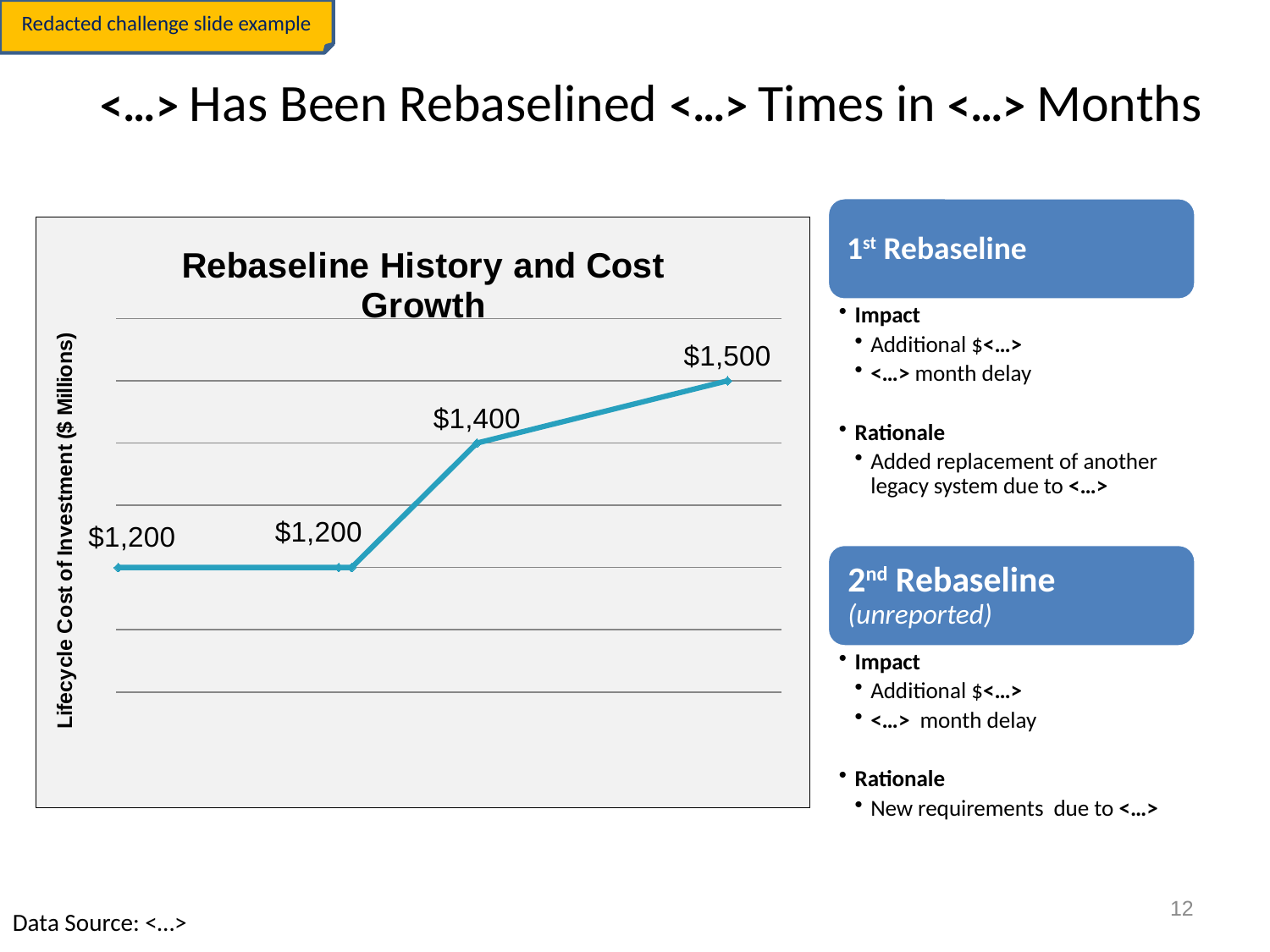

Redacted challenge slide example
# <…> Has Been Rebaselined <…> Times in <…> Months
1st Rebaseline
Impact
Additional $<…>
<…> month delay

Rationale
Added replacement of another legacy system due to <…>

2nd Rebaseline (unreported)
Impact
Additional $<…>
<…>  month delay

Rationale
New requirements  due to <…>

### Chart: Rebaseline History and Cost Growth

| Category |  |
|---|---|
| 39995 | 1200.0 |
| 40046 | 1200.0 |
| 40049 | 1200.0 |
| 40078 | 1400.0 |
| 40136 | 1500.0 |
12
Data Source: <…>